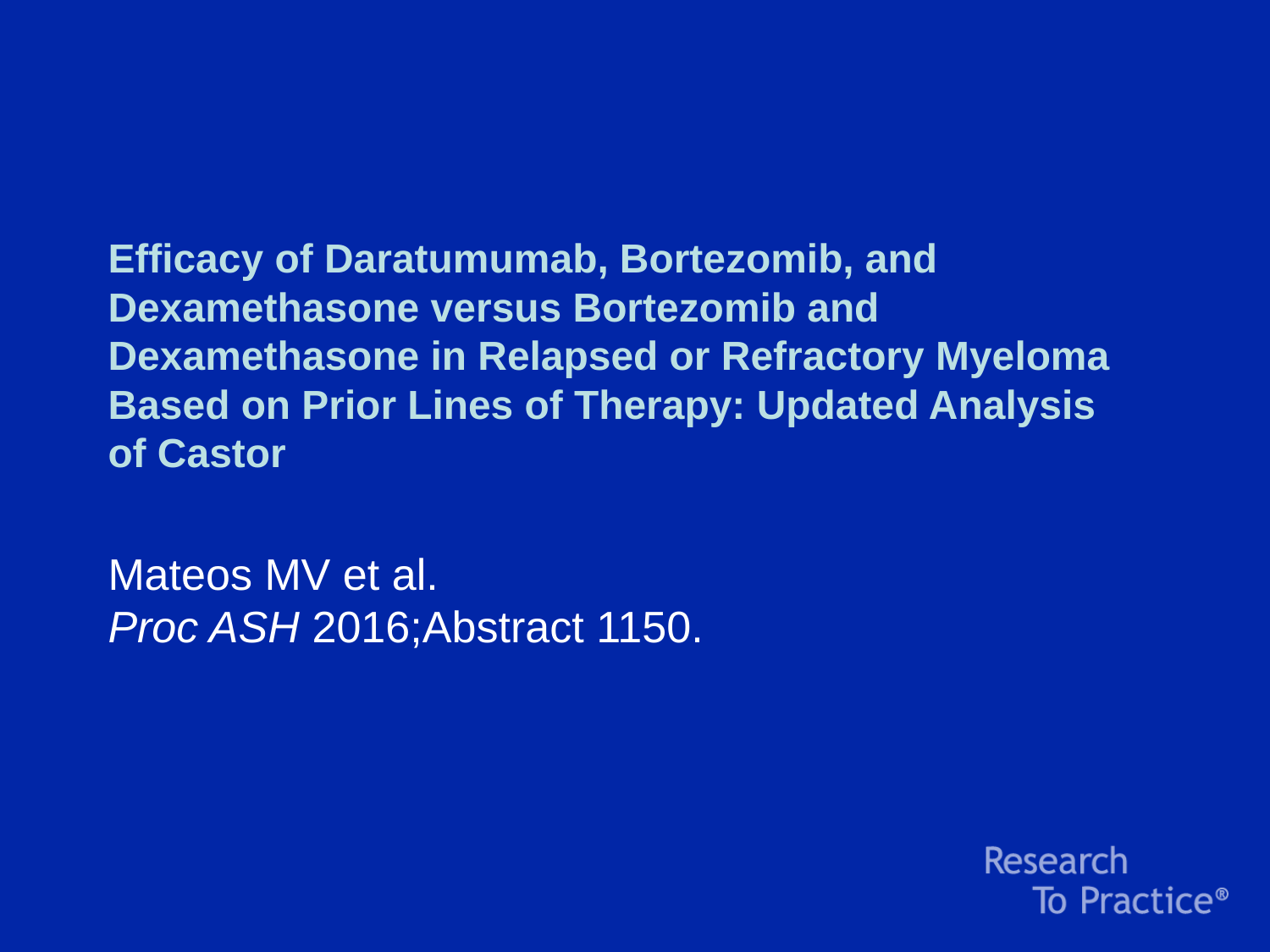

# Efficacy of Daratumumab, Bortezomib, and Dexamethasone versus Bortezomib and Dexamethasone in Relapsed or Refractory Myeloma Based on Prior Lines of Therapy: Updated Analysis of Castor
Mateos MV et al.
Proc ASH 2016;Abstract 1150.